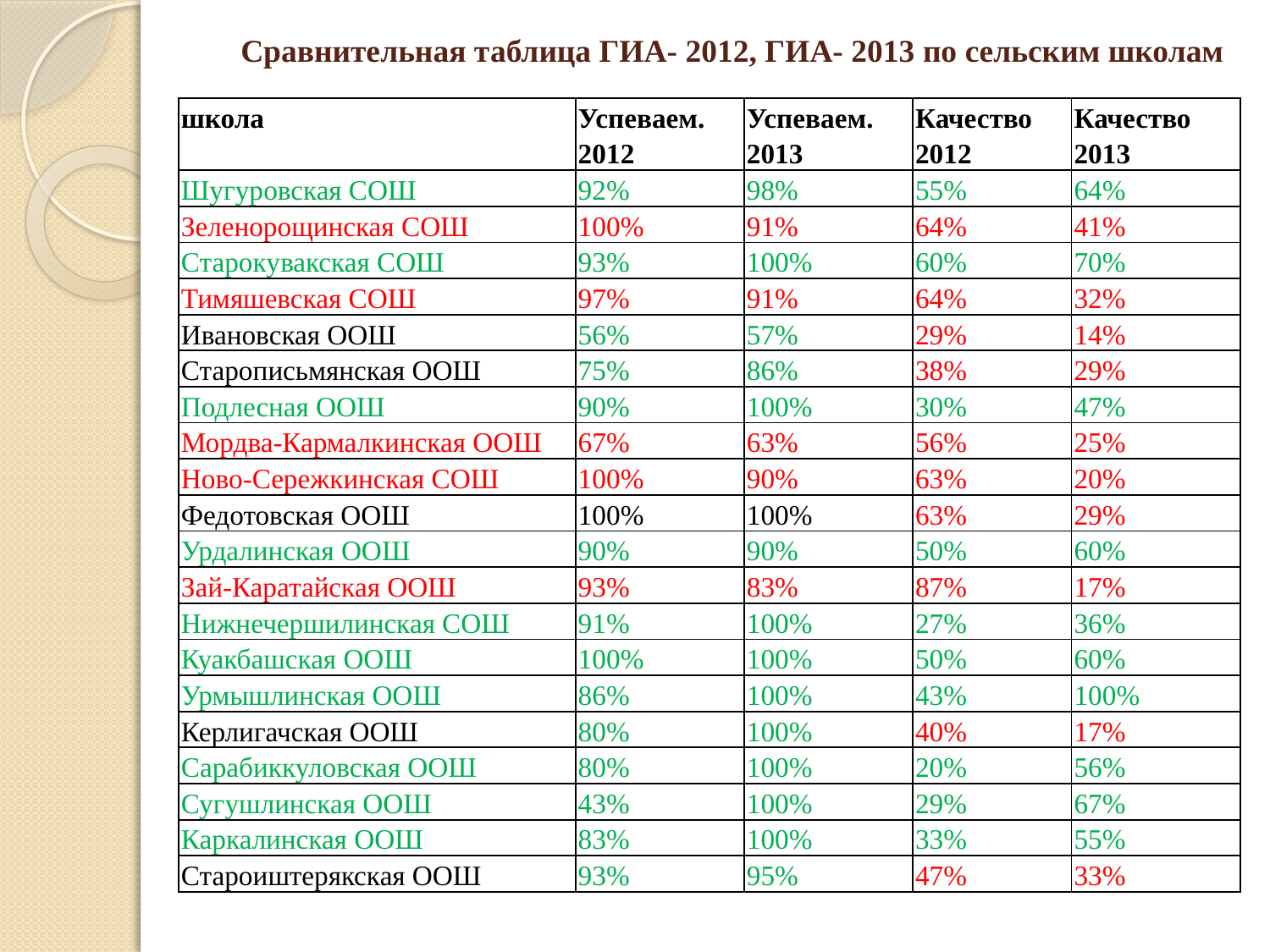

# Сравнительная таблица ГИА- 2012, ГИА- 2013 по сельским школам
| школа | Успеваем. 2012 | Успеваем. 2013 | Качество 2012 | Качество 2013 |
| --- | --- | --- | --- | --- |
| Шугуровская СОШ | 92% | 98% | 55% | 64% |
| Зеленорощинская СОШ | 100% | 91% | 64% | 41% |
| Старокувакская СОШ | 93% | 100% | 60% | 70% |
| Тимяшевская СОШ | 97% | 91% | 64% | 32% |
| Ивановская ООШ | 56% | 57% | 29% | 14% |
| Старописьмянская ООШ | 75% | 86% | 38% | 29% |
| Подлесная ООШ | 90% | 100% | 30% | 47% |
| Мордва-Кармалкинская ООШ | 67% | 63% | 56% | 25% |
| Ново-Сережкинская СОШ | 100% | 90% | 63% | 20% |
| Федотовская ООШ | 100% | 100% | 63% | 29% |
| Урдалинская ООШ | 90% | 90% | 50% | 60% |
| Зай-Каратайская ООШ | 93% | 83% | 87% | 17% |
| Нижнечершилинская СОШ | 91% | 100% | 27% | 36% |
| Куакбашская ООШ | 100% | 100% | 50% | 60% |
| Урмышлинская ООШ | 86% | 100% | 43% | 100% |
| Керлигачская ООШ | 80% | 100% | 40% | 17% |
| Сарабиккуловская ООШ | 80% | 100% | 20% | 56% |
| Сугушлинская ООШ | 43% | 100% | 29% | 67% |
| Каркалинская ООШ | 83% | 100% | 33% | 55% |
| Староиштерякская ООШ | 93% | 95% | 47% | 33% |